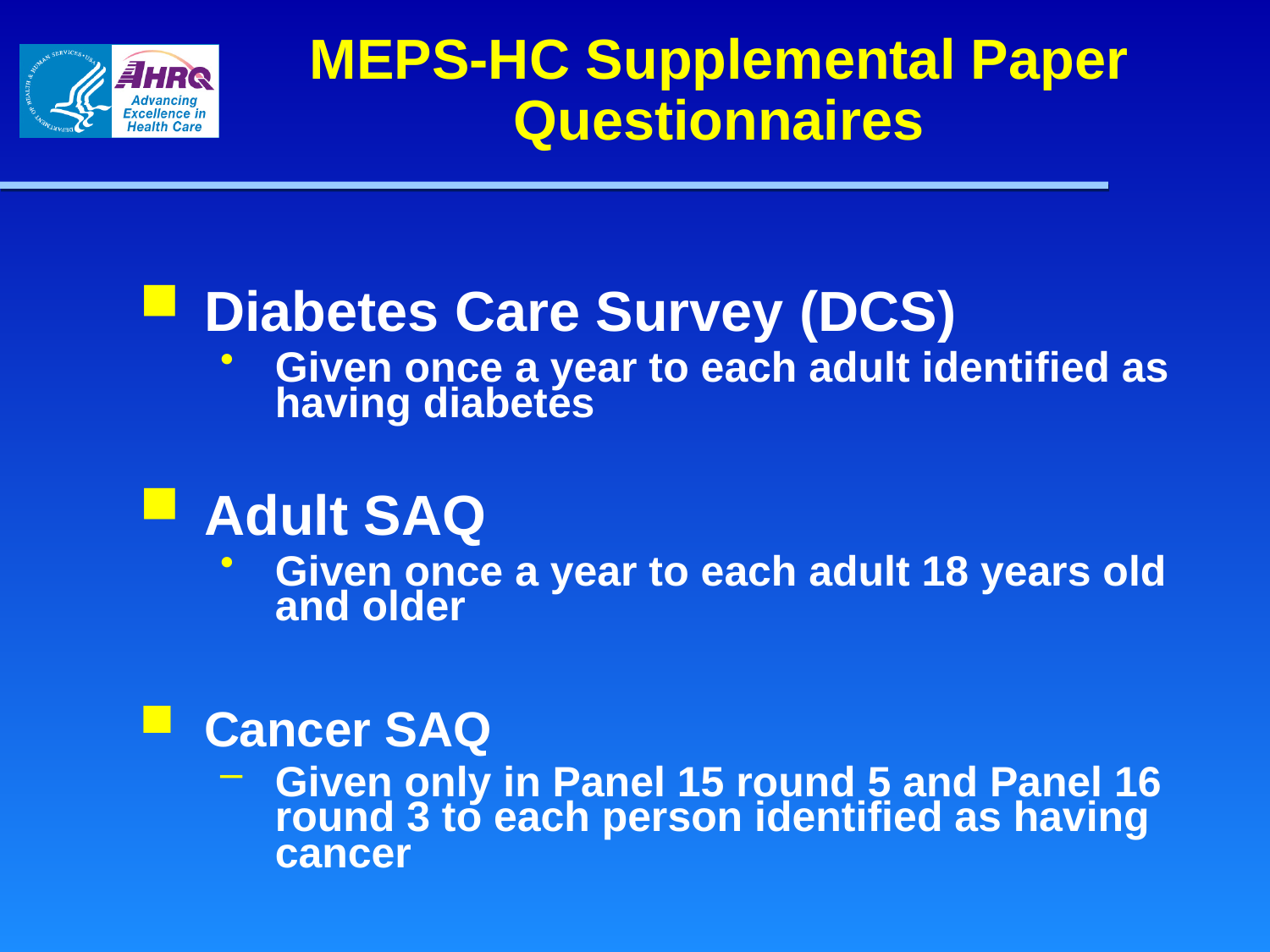

# MEPS-HC Supplemental Paper Questionnaires

Diabetes Care Survey (DCS)
Given once a year to each adult identified as having diabetes

Adult SAQ
Given once a year to each adult 18 years old and older

Cancer SAQ
Given only in Panel 15 round 5 and Panel 16 round 3 to each person identified as having cancer